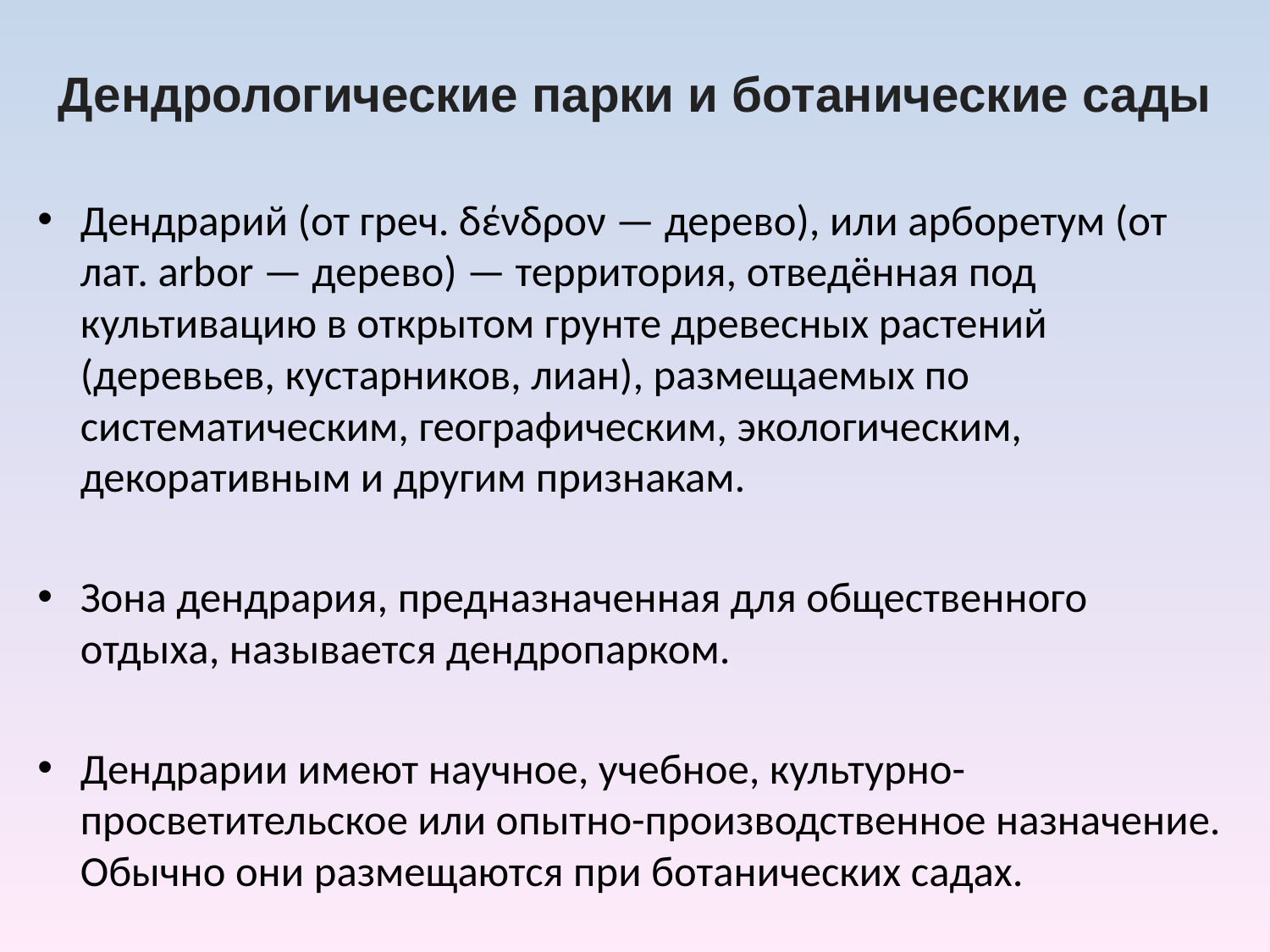

# Дендрологические парки и ботанические сады
Дендрарий (от греч. δένδρον — дерево), или арборетум (от лат. arbor — дерево) — территория, отведённая под культивацию в открытом грунте древесных растений (деревьев, кустарников, лиан), размещаемых по систематическим, географическим, экологическим, декоративным и другим признакам.

Зона дендрария, предназначенная для общественного отдыха, называется дендропарком.

Дендрарии имеют научное, учебное, культурно-просветительское или опытно-производственное назначение. Обычно они размещаются при ботанических садах.